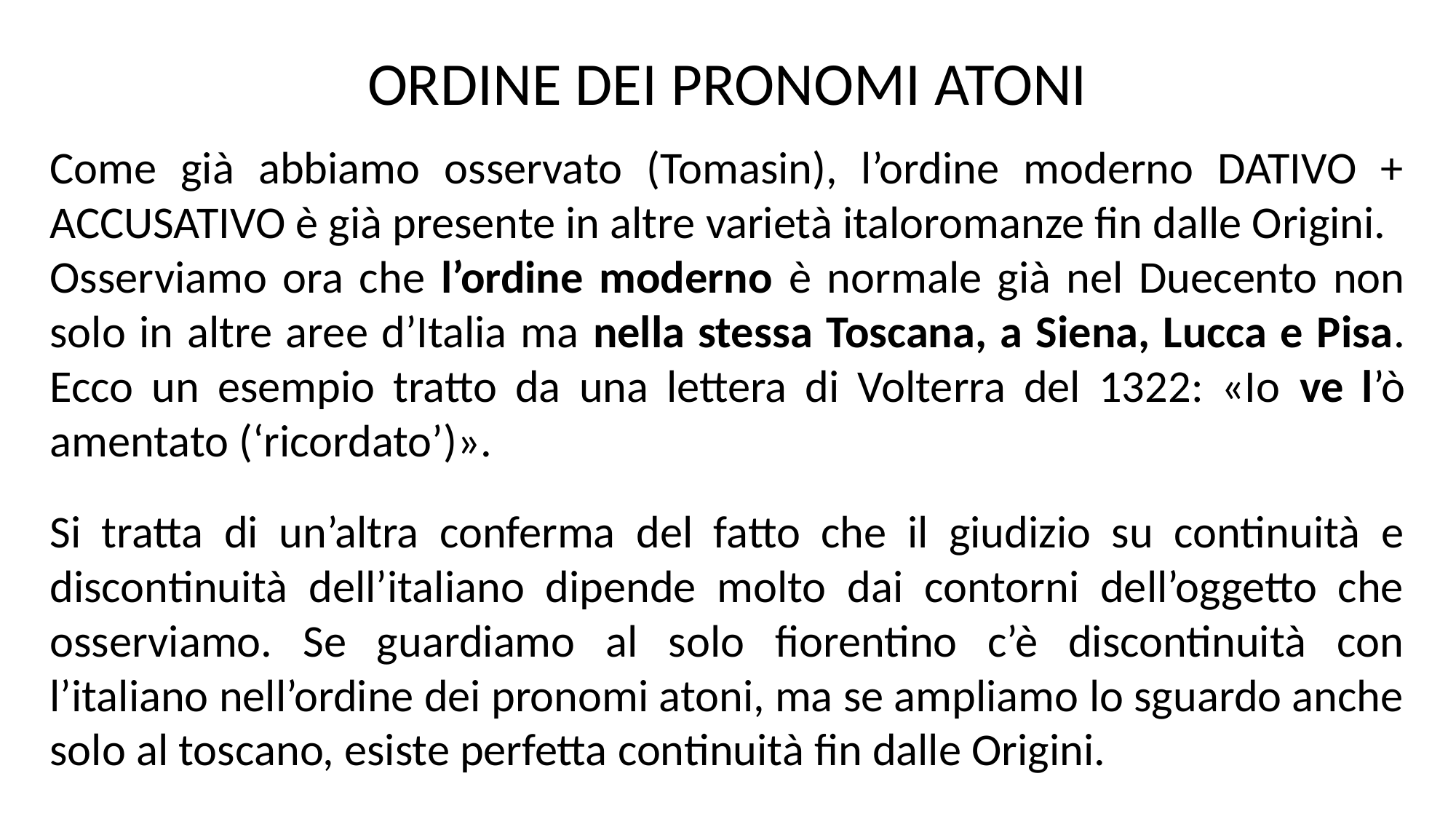

ORDINE DEI PRONOMI ATONI
Come già abbiamo osservato (Tomasin), l’ordine moderno DATIVO + ACCUSATIVO è già presente in altre varietà italoromanze fin dalle Origini.
Osserviamo ora che l’ordine moderno è normale già nel Duecento non solo in altre aree d’Italia ma nella stessa Toscana, a Siena, Lucca e Pisa. Ecco un esempio tratto da una lettera di Volterra del 1322: «Io ve l’ò amentato (‘ricordato’)».

Si tratta di un’altra conferma del fatto che il giudizio su continuità e discontinuità dell’italiano dipende molto dai contorni dell’oggetto che osserviamo. Se guardiamo al solo fiorentino c’è discontinuità con l’italiano nell’ordine dei pronomi atoni, ma se ampliamo lo sguardo anche solo al toscano, esiste perfetta continuità fin dalle Origini.